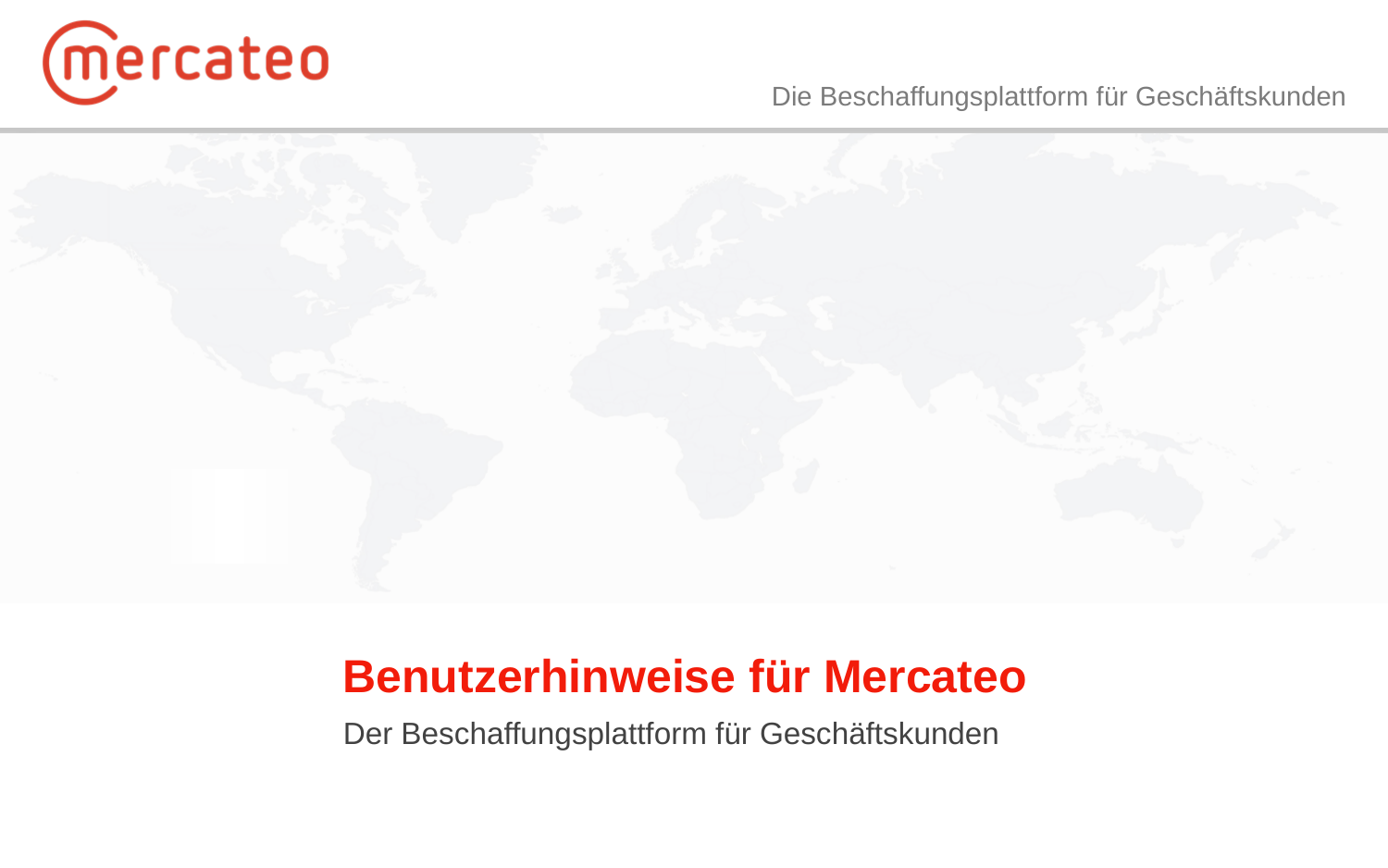

Benutzerhinweise für Mercateo

Der Beschaffungsplattform für Geschäftskunden